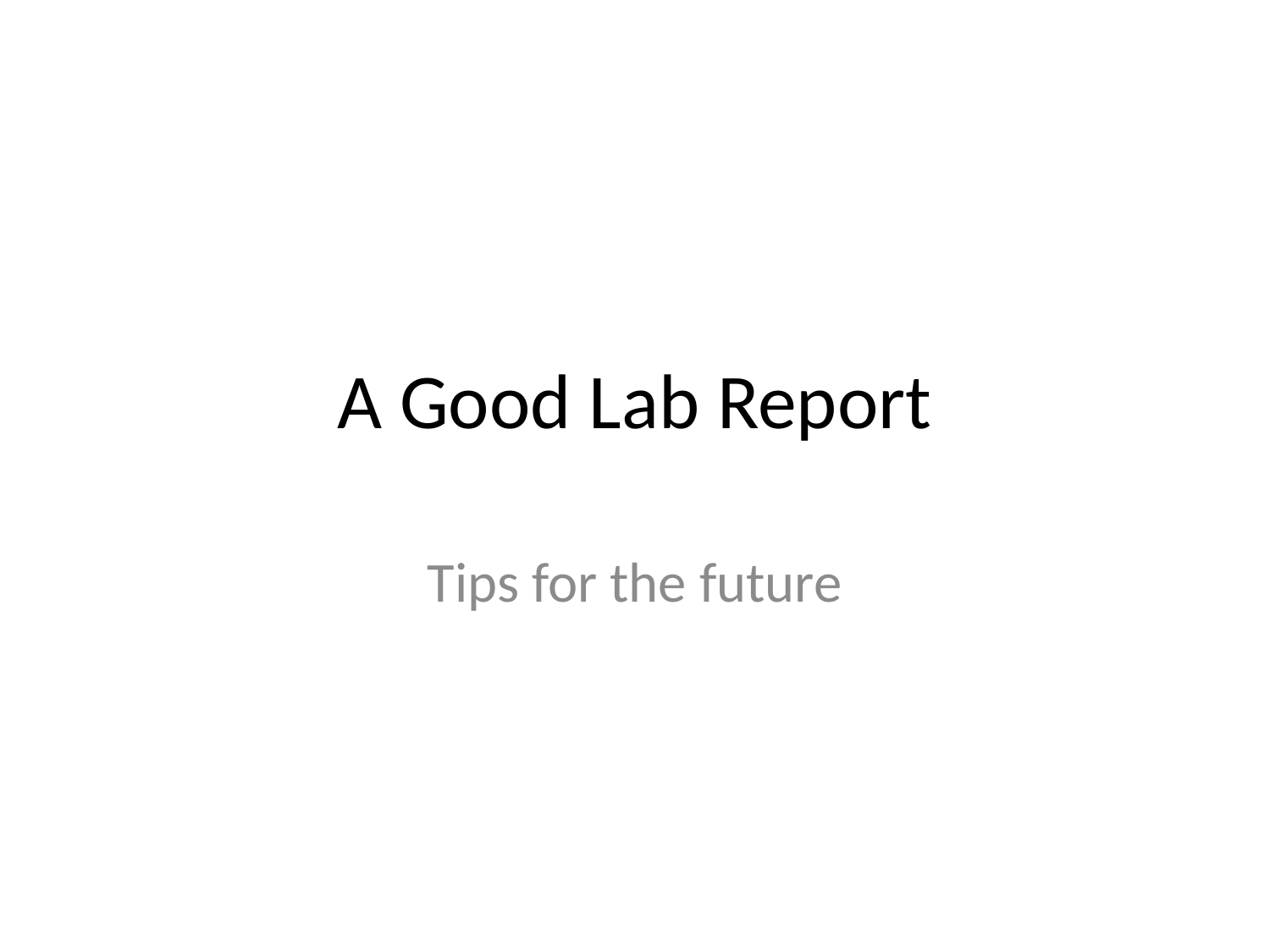

# A Good Lab Report
Tips for the future